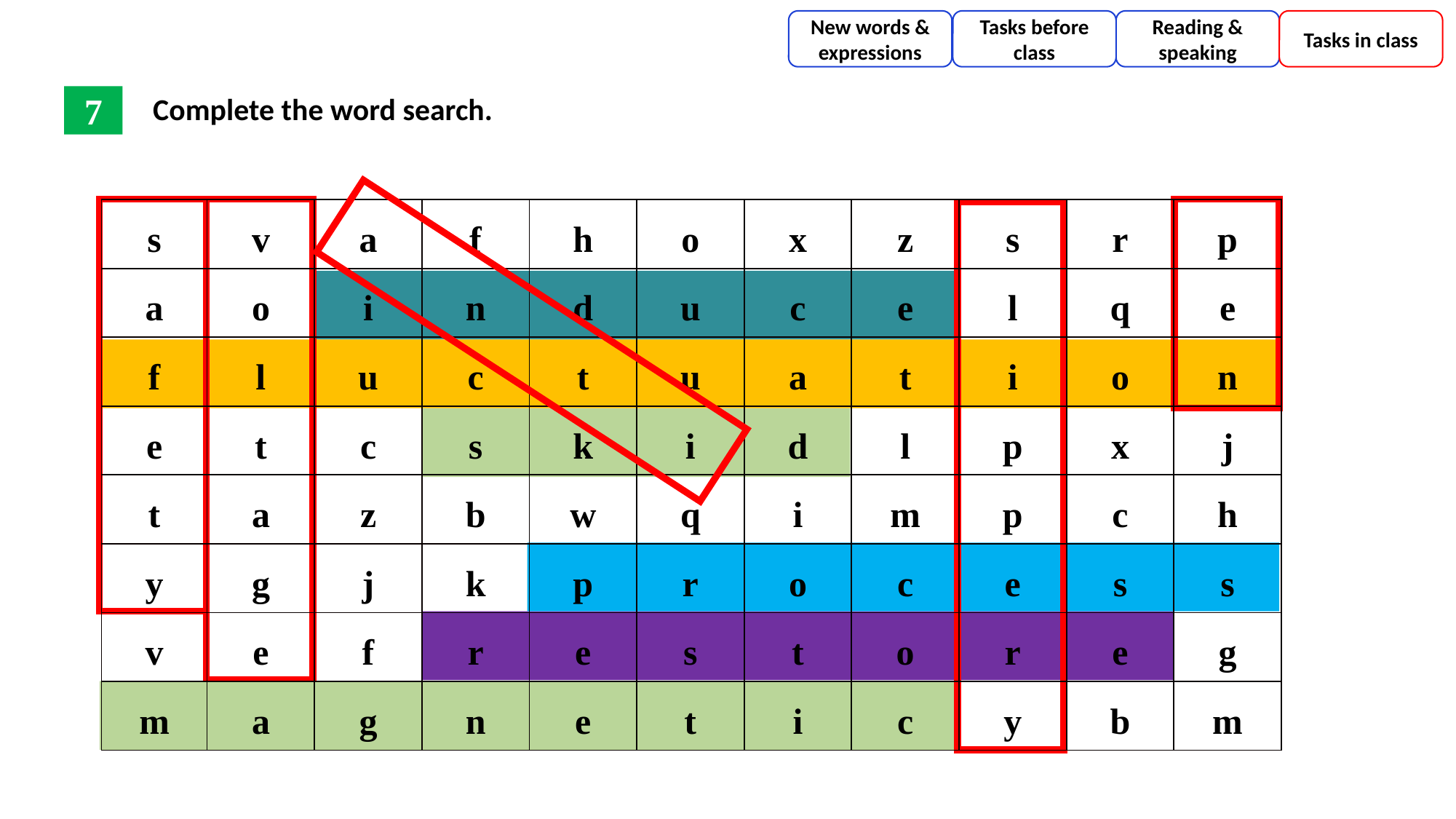

New words & expressions
Tasks before class
Reading & speaking
Tasks in class
Complete the word search.
7

| s | v | a | f | h | o | x | z | s | r | p |
| --- | --- | --- | --- | --- | --- | --- | --- | --- | --- | --- |
| a | o | i | n | d | u | c | e | l | q | e |
| f | l | u | c | t | u | a | t | i | o | n |
| e | t | c | s | k | i | d | l | p | x | j |
| t | a | z | b | w | q | i | m | p | c | h |
| y | g | j | k | p | r | o | c | e | s | s |
| v | e | f | r | e | s | t | o | r | e | g |
| m | a | g | n | e | t | i | c | y | b | m |